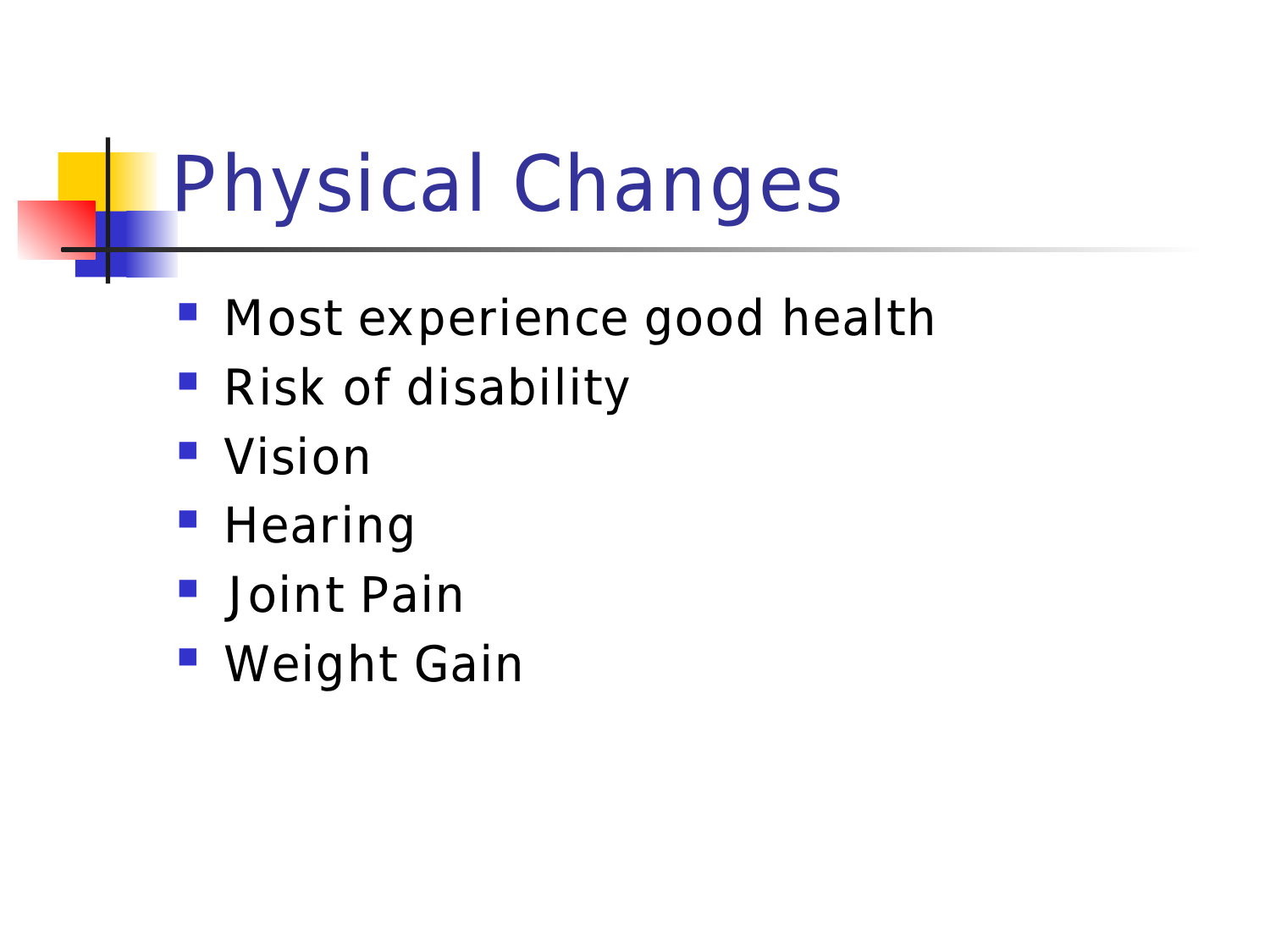

# Physical Changes
Most experience good health
Risk of disability
Vision
Hearing
Joint Pain
Weight Gain